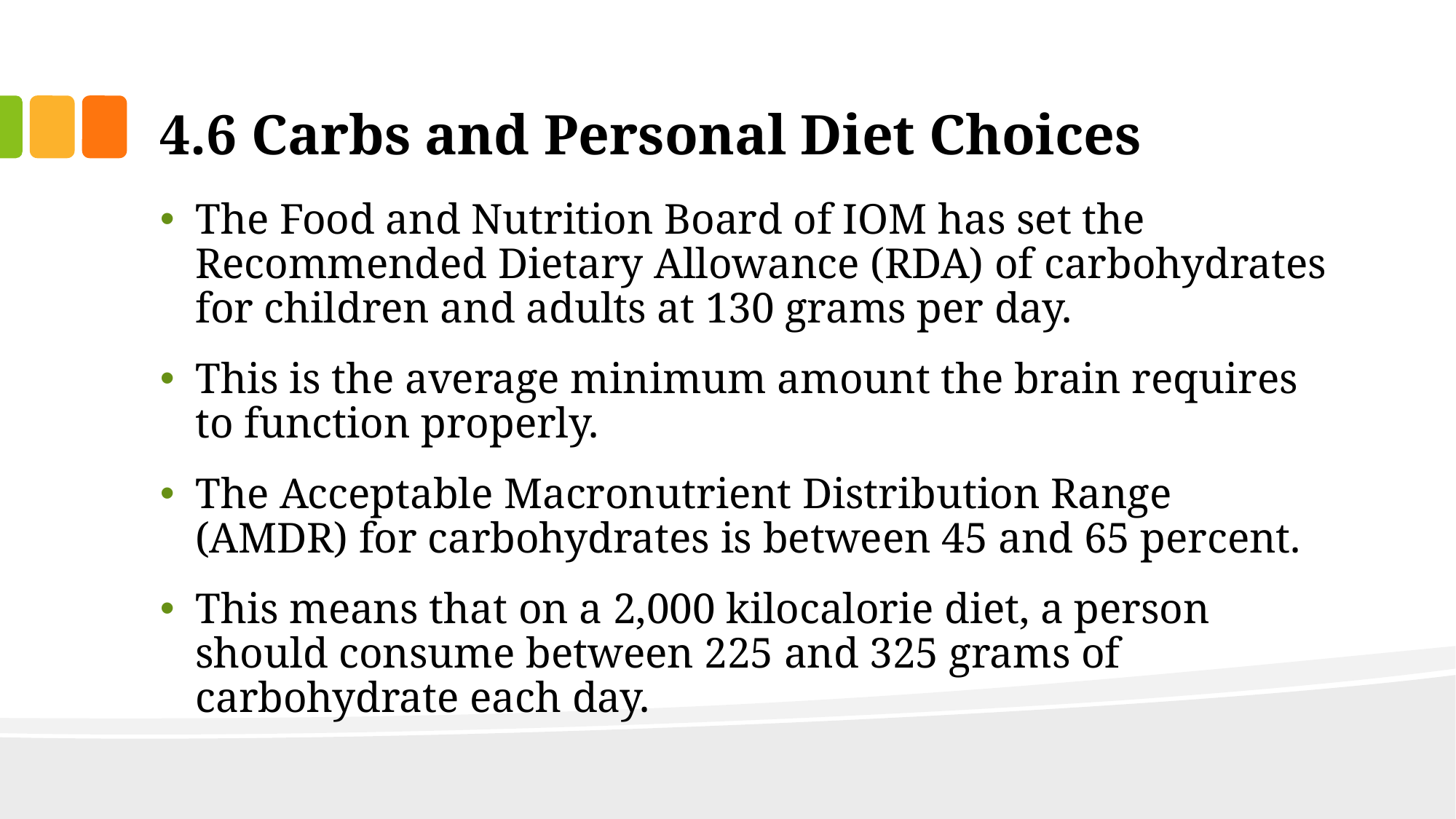

# 4.6 Carbs and Personal Diet Choices
The Food and Nutrition Board of IOM has set the Recommended Dietary Allowance (RDA) of carbohydrates for children and adults at 130 grams per day.
This is the average minimum amount the brain requires to function properly.
The Acceptable Macronutrient Distribution Range (AMDR) for carbohydrates is between 45 and 65 percent.
This means that on a 2,000 kilocalorie diet, a person should consume between 225 and 325 grams of carbohydrate each day.